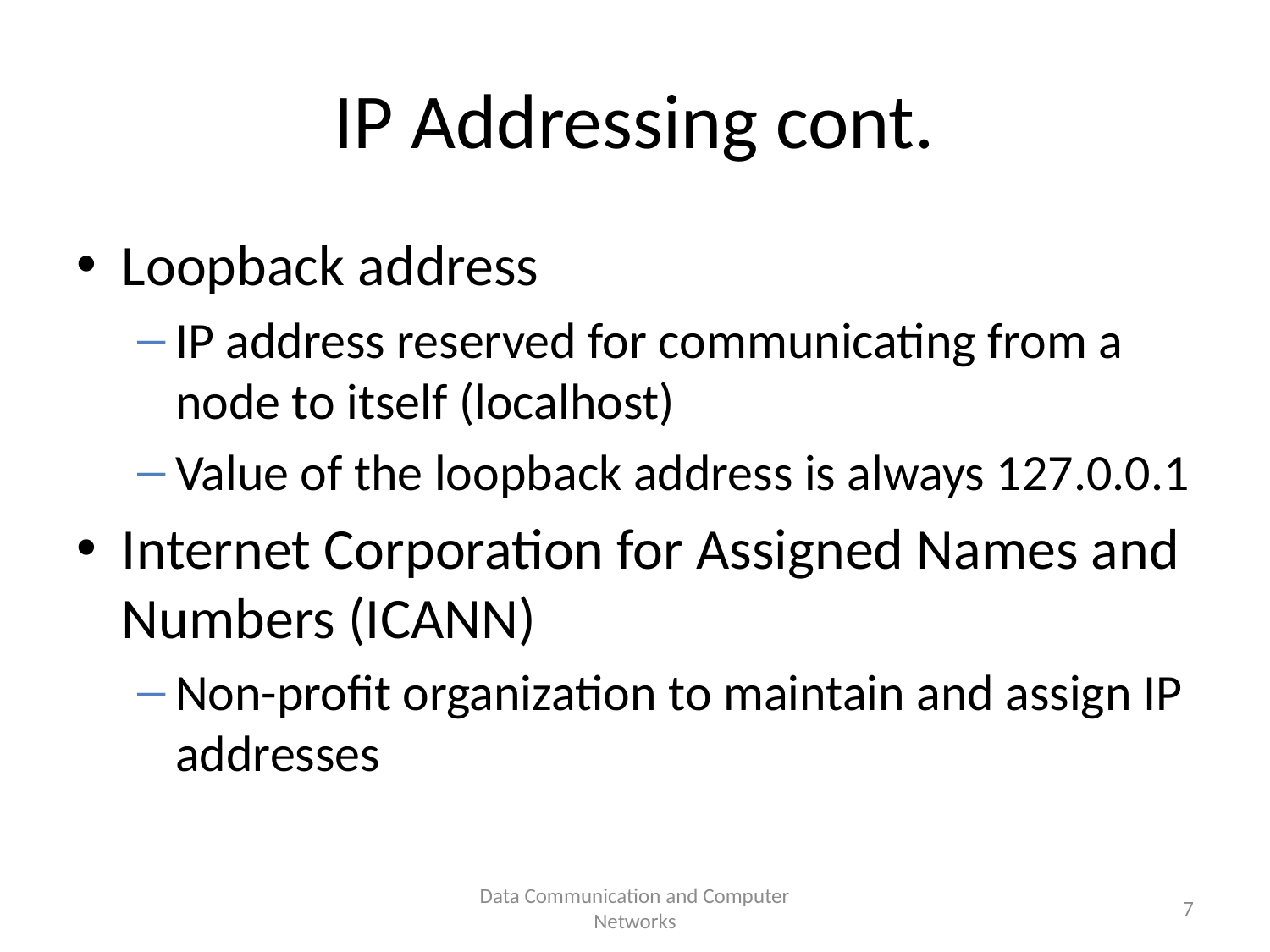

# IP Addressing cont.
Loopback address
IP address reserved for communicating from a node to itself (localhost)
Value of the loopback address is always 127.0.0.1
Internet Corporation for Assigned Names and Numbers (ICANN)
Non-profit organization to maintain and assign IP addresses

Data Communication and Computer Networks
7